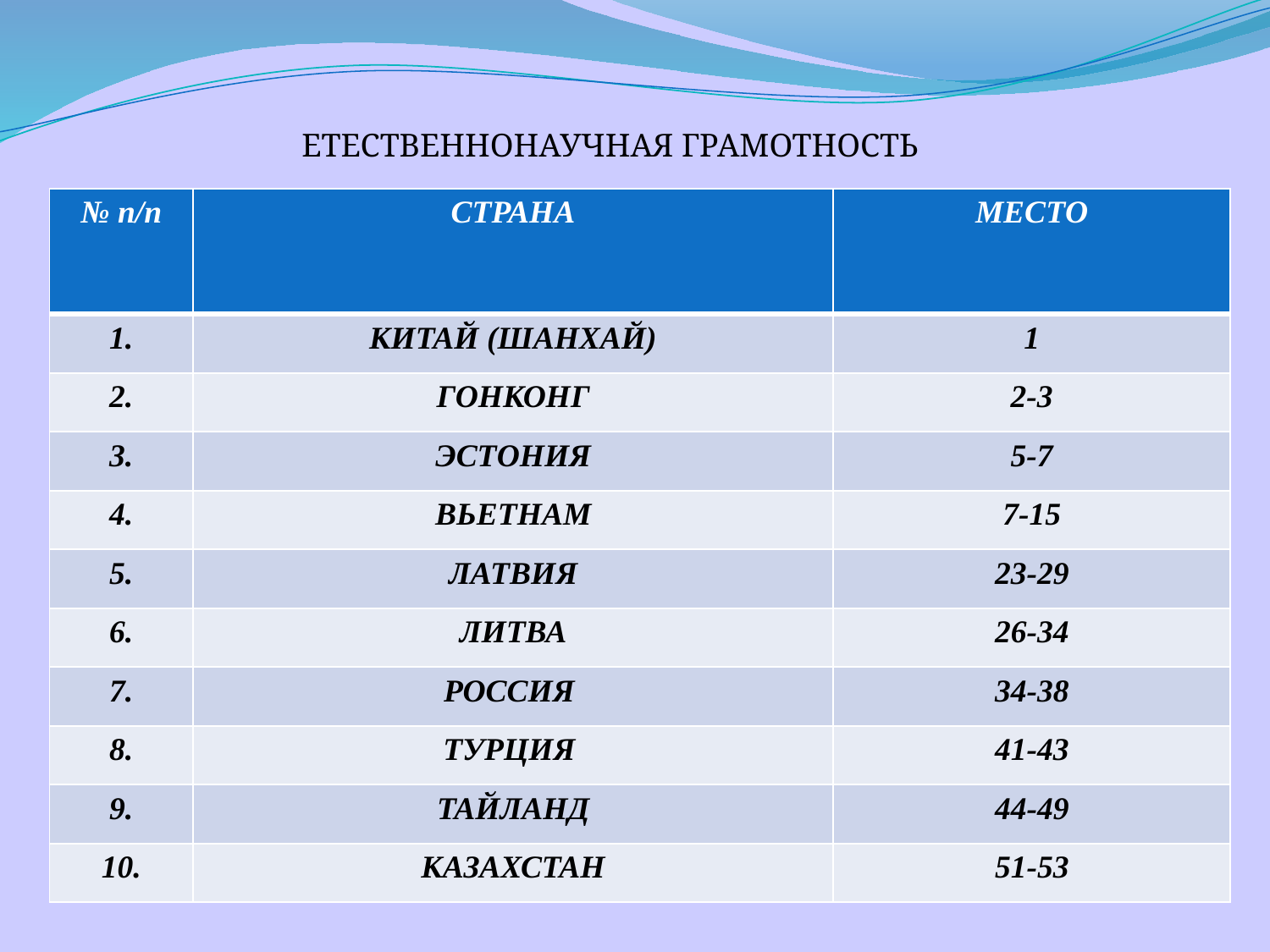

ЕТЕСТВЕННОНАУЧНАЯ ГРАМОТНОСТЬ
| № п/п | СТРАНА | МЕСТО |
| --- | --- | --- |
| 1. | КИТАЙ (ШАНХАЙ) | 1 |
| 2. | ГОНКОНГ | 2-3 |
| 3. | ЭСТОНИЯ | 5-7 |
| 4. | ВЬЕТНАМ | 7-15 |
| 5. | ЛАТВИЯ | 23-29 |
| 6. | ЛИТВА | 26-34 |
| 7. | РОССИЯ | 34-38 |
| 8. | ТУРЦИЯ | 41-43 |
| 9. | ТАЙЛАНД | 44-49 |
| 10. | КАЗАХСТАН | 51-53 |